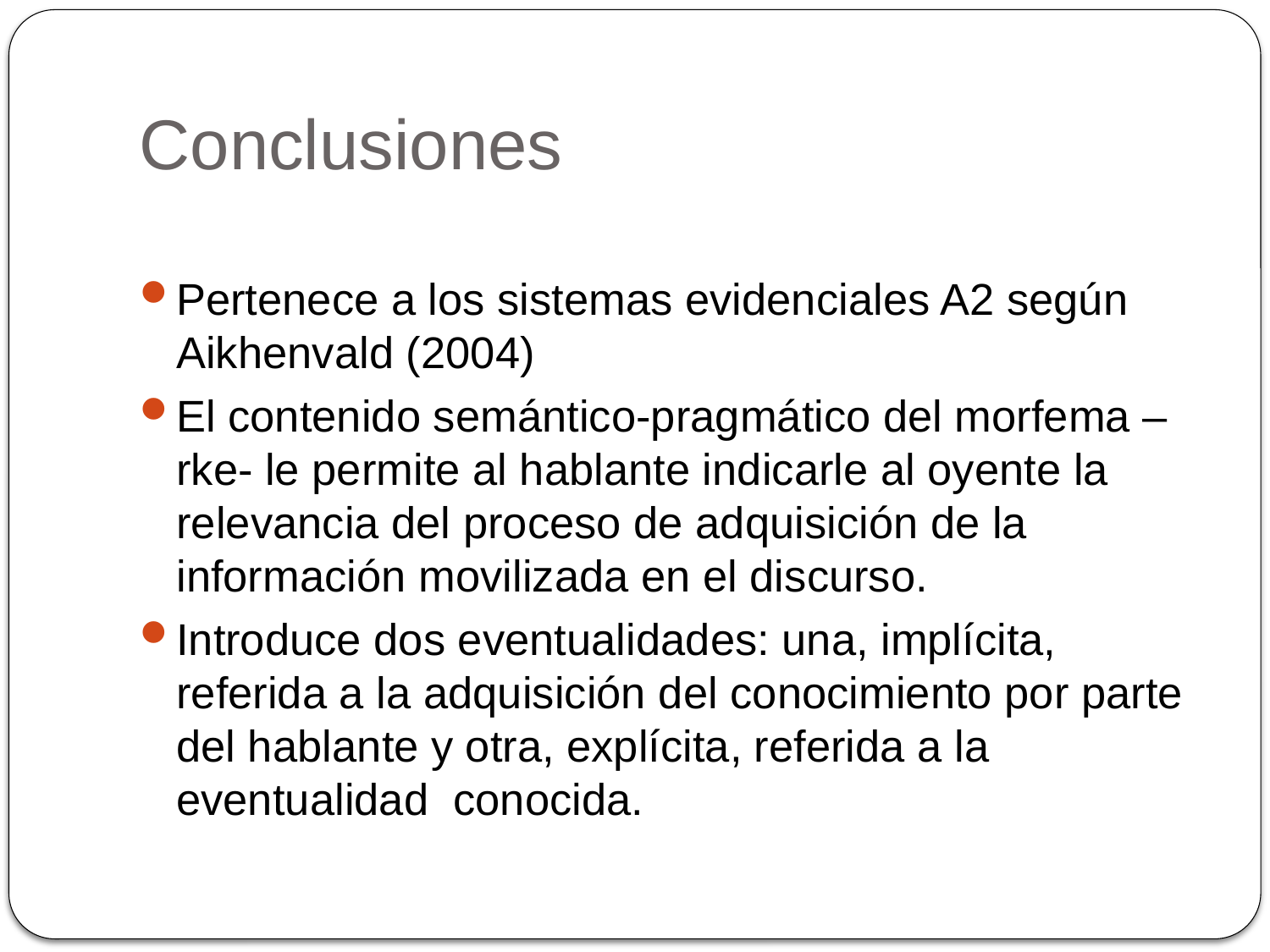

# Conclusiones

Pertenece a los sistemas evidenciales A2 según Aikhenvald (2004)
El contenido semántico-pragmático del morfema –rke- le permite al hablante indicarle al oyente la relevancia del proceso de adquisición de la información movilizada en el discurso.
Introduce dos eventualidades: una, implícita, referida a la adquisición del conocimiento por parte del hablante y otra, explícita, referida a la eventualidad  conocida.